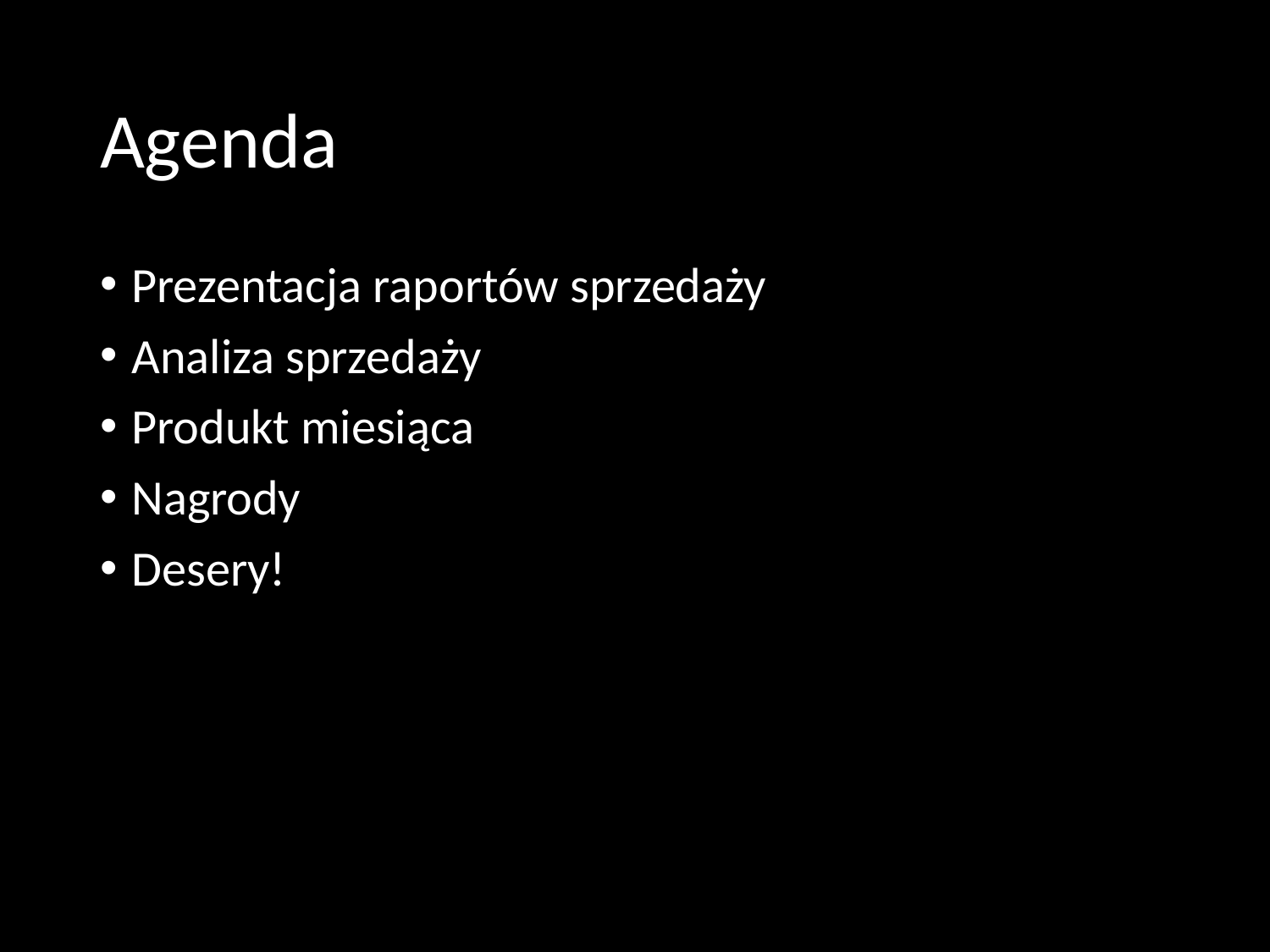

# Agenda
Prezentacja raportów sprzedaży
Analiza sprzedaży
Produkt miesiąca
Nagrody
Desery!